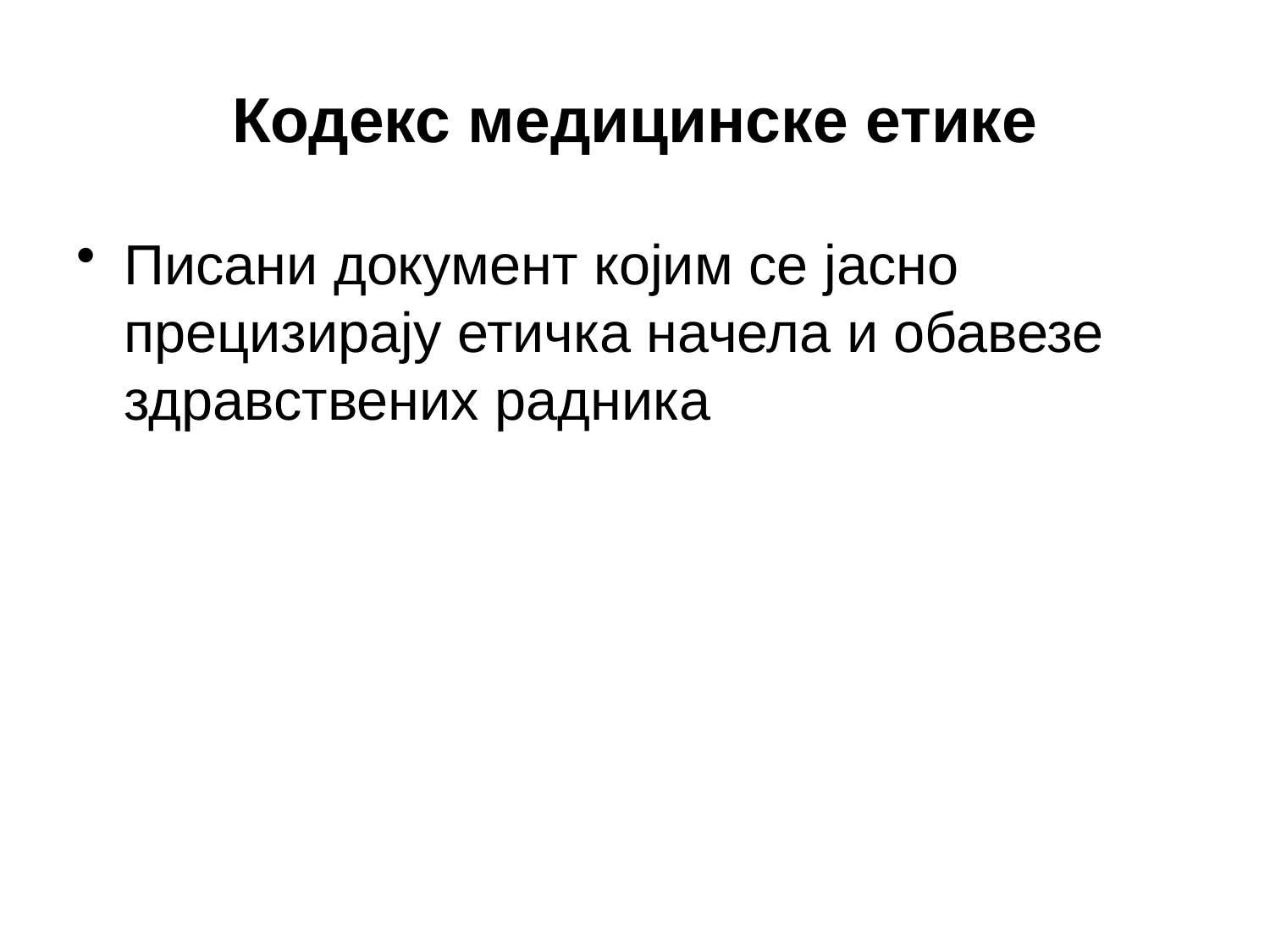

# Кодекс медицинске етике
Писани документ којим се јасно прецизирају етичка начела и обавезе здравствених радника